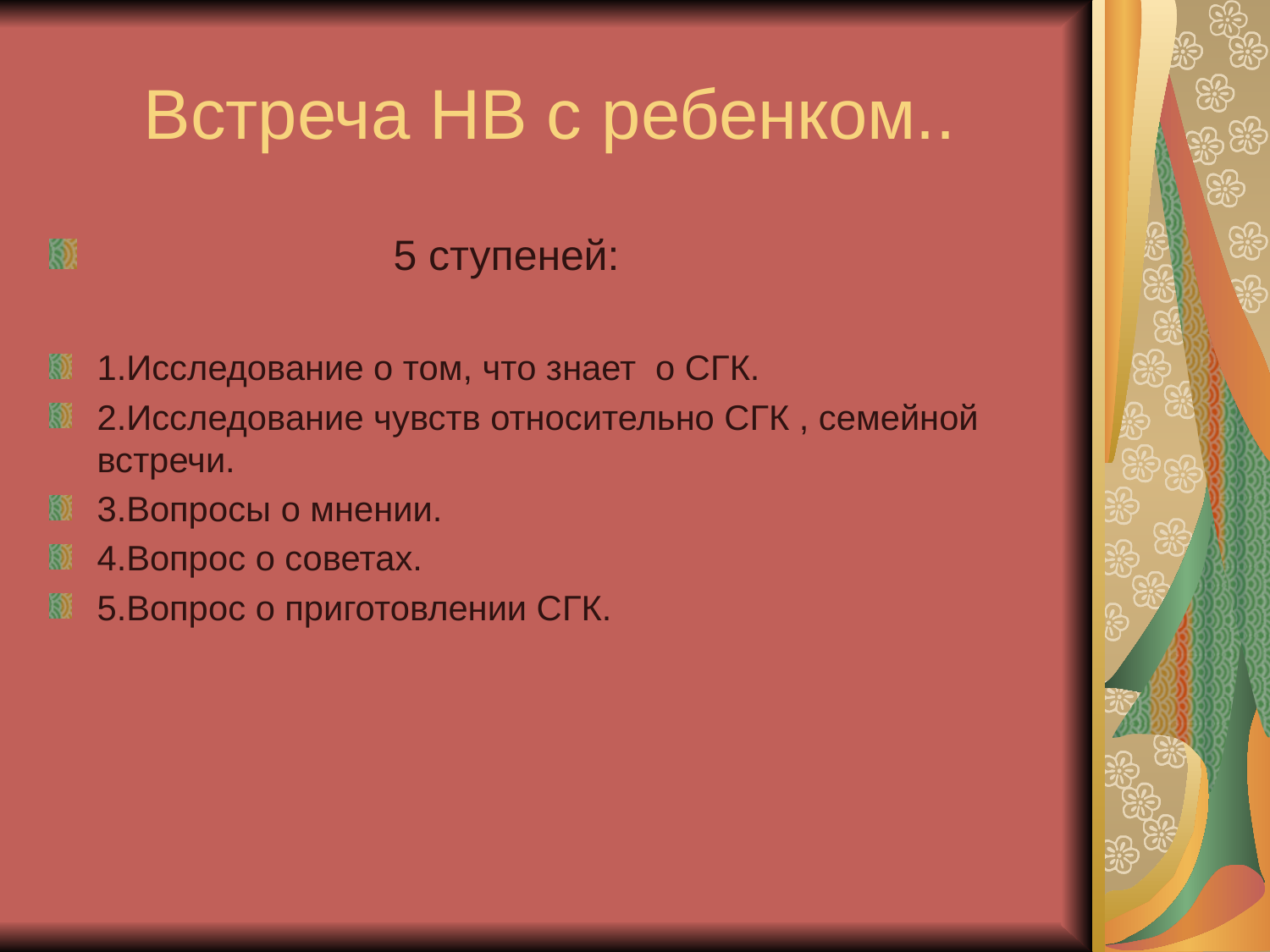

# Встреча НВ с ребенком..
                         5 ступеней:

1.Исследование о том, что знает  о СГК.
2.Исследование чувств относительно СГК , семейной встречи.
3.Вопросы о мнении.
4.Вопрос о советах.
5.Вопрос о приготовлении СГК.